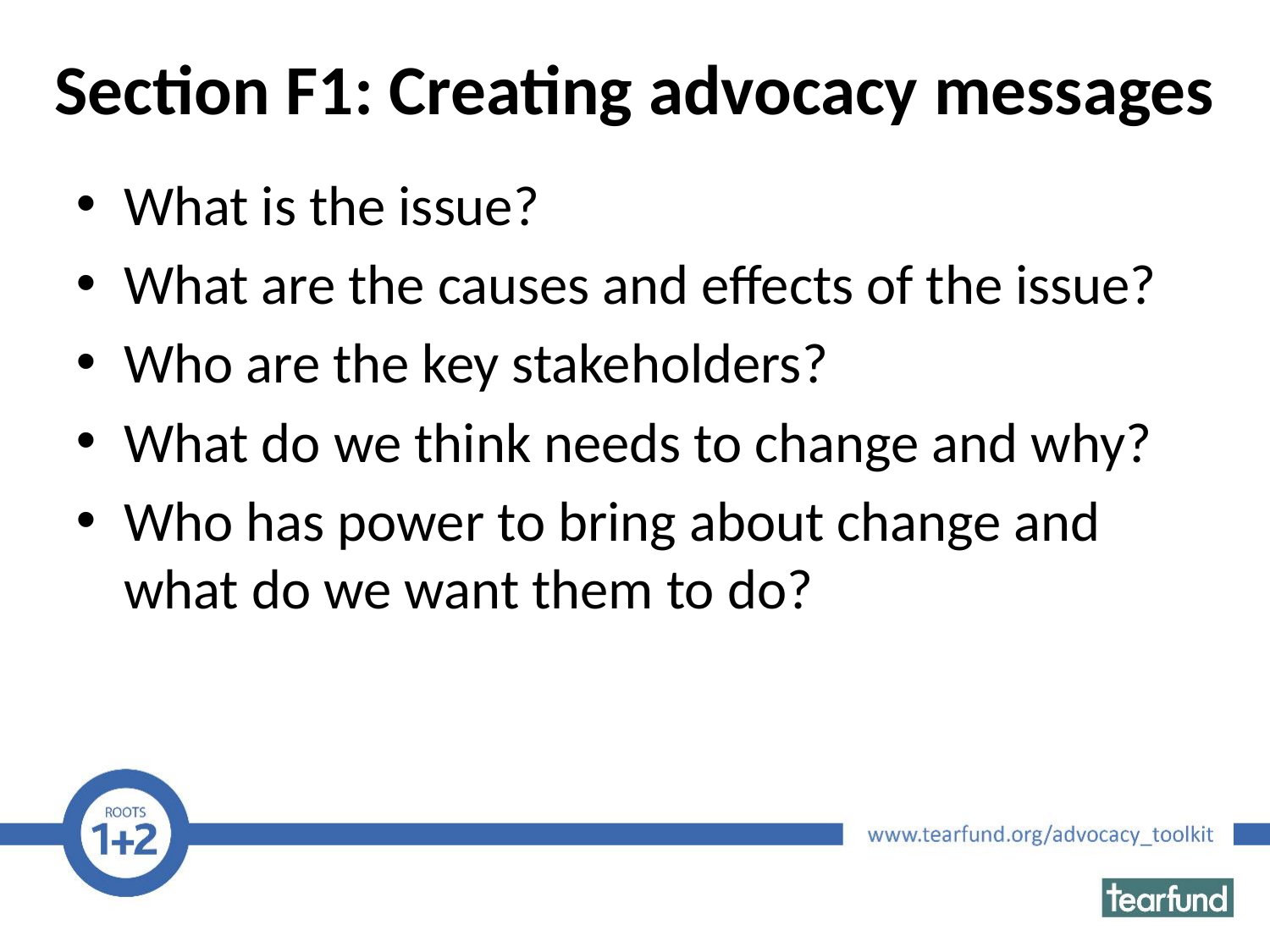

# Section F1: Creating advocacy messages
What is the issue?
What are the causes and effects of the issue?
Who are the key stakeholders?
What do we think needs to change and why?
Who has power to bring about change and what do we want them to do?